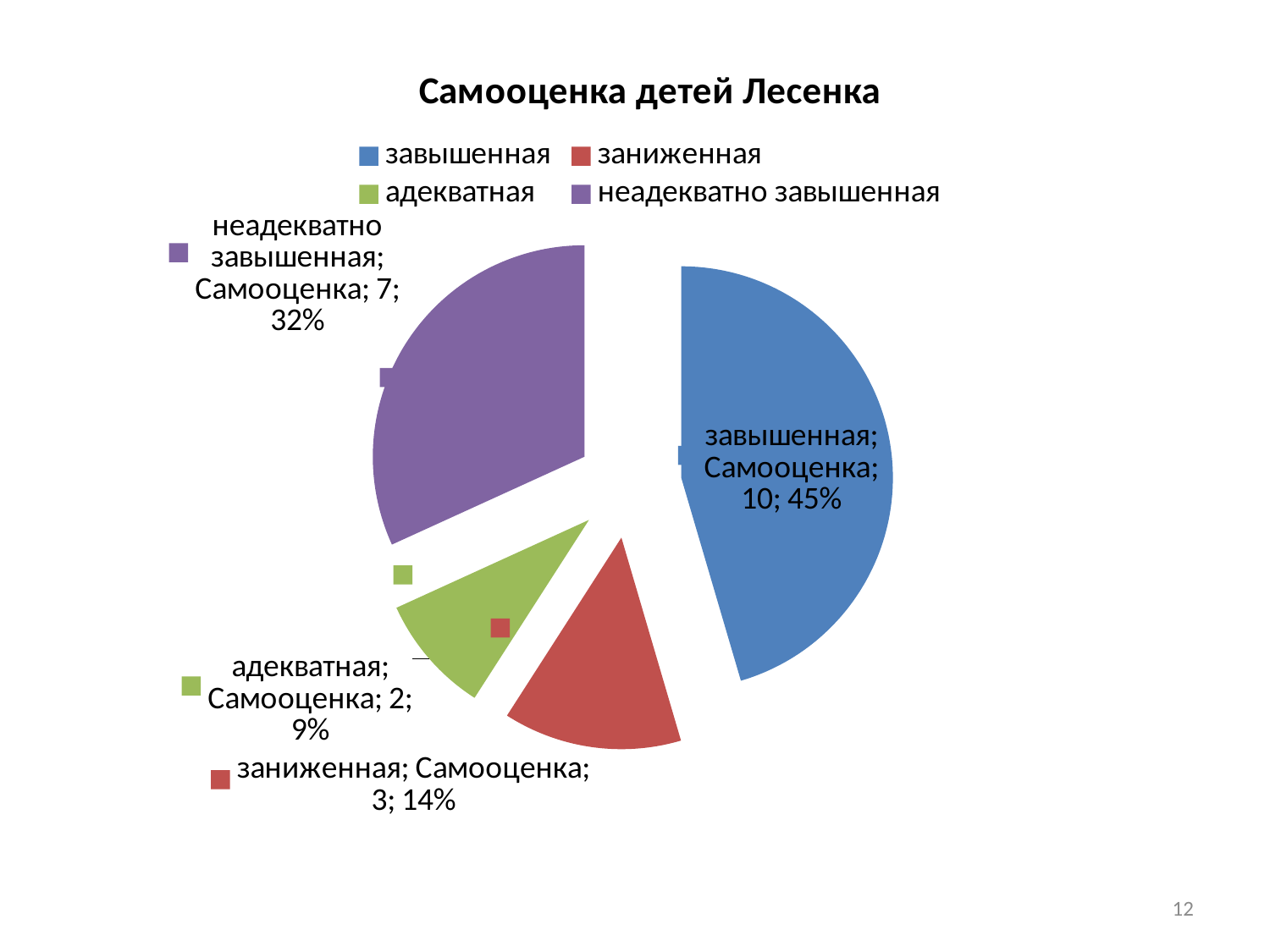

### Chart: Самооценка детей Лесенка

| Category | Самооценка |
|---|---|
| завышенная | 10.0 |
| заниженная | 3.0 |
| адекватная | 2.0 |
| неадекватно завышенная | 7.0 |
12